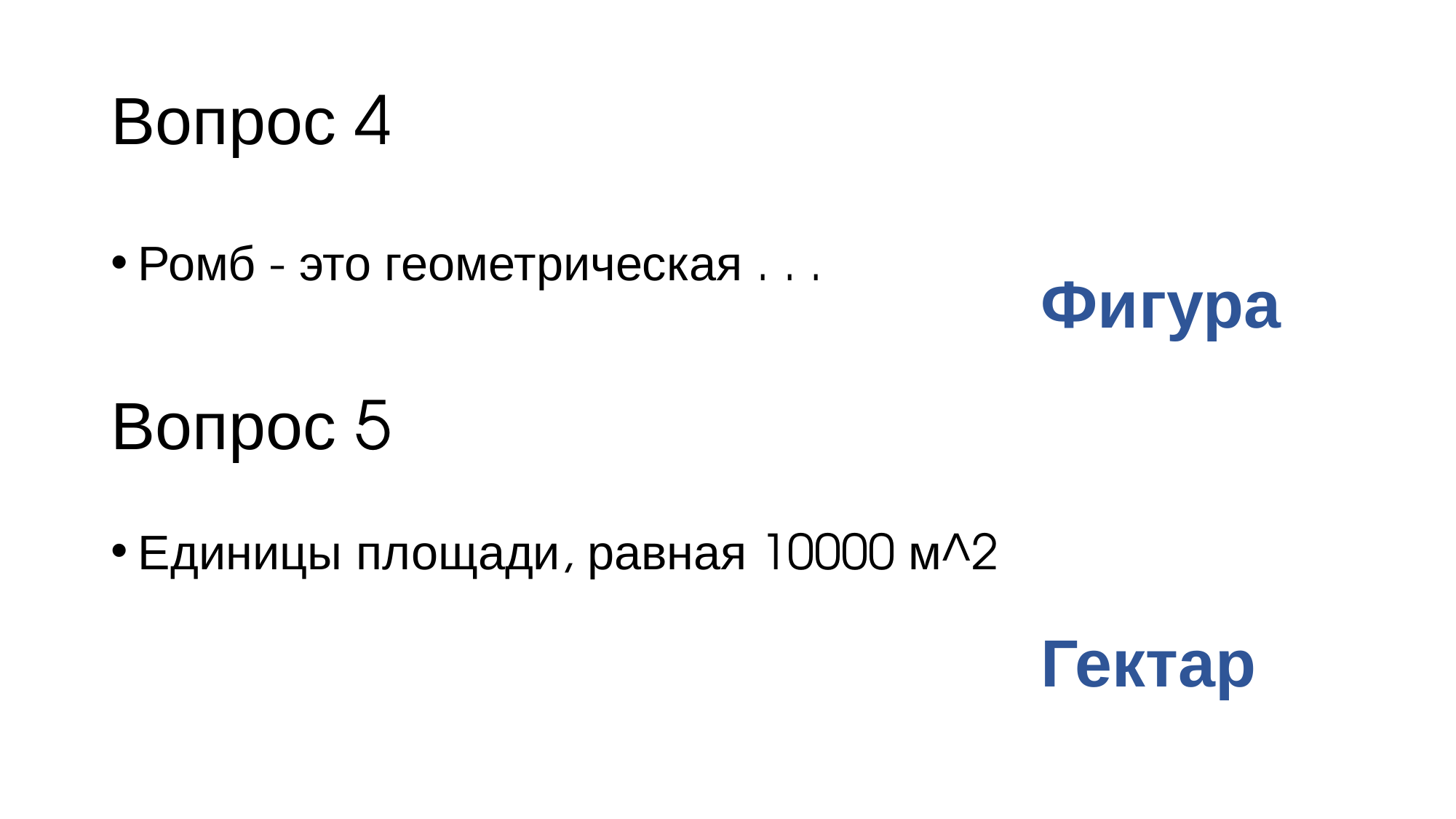

# Вопрос 4
Ромб - это геометрическая . . .
Фигура
Вопрос 5
Единицы площади, равная 10000 м^2
Гектар